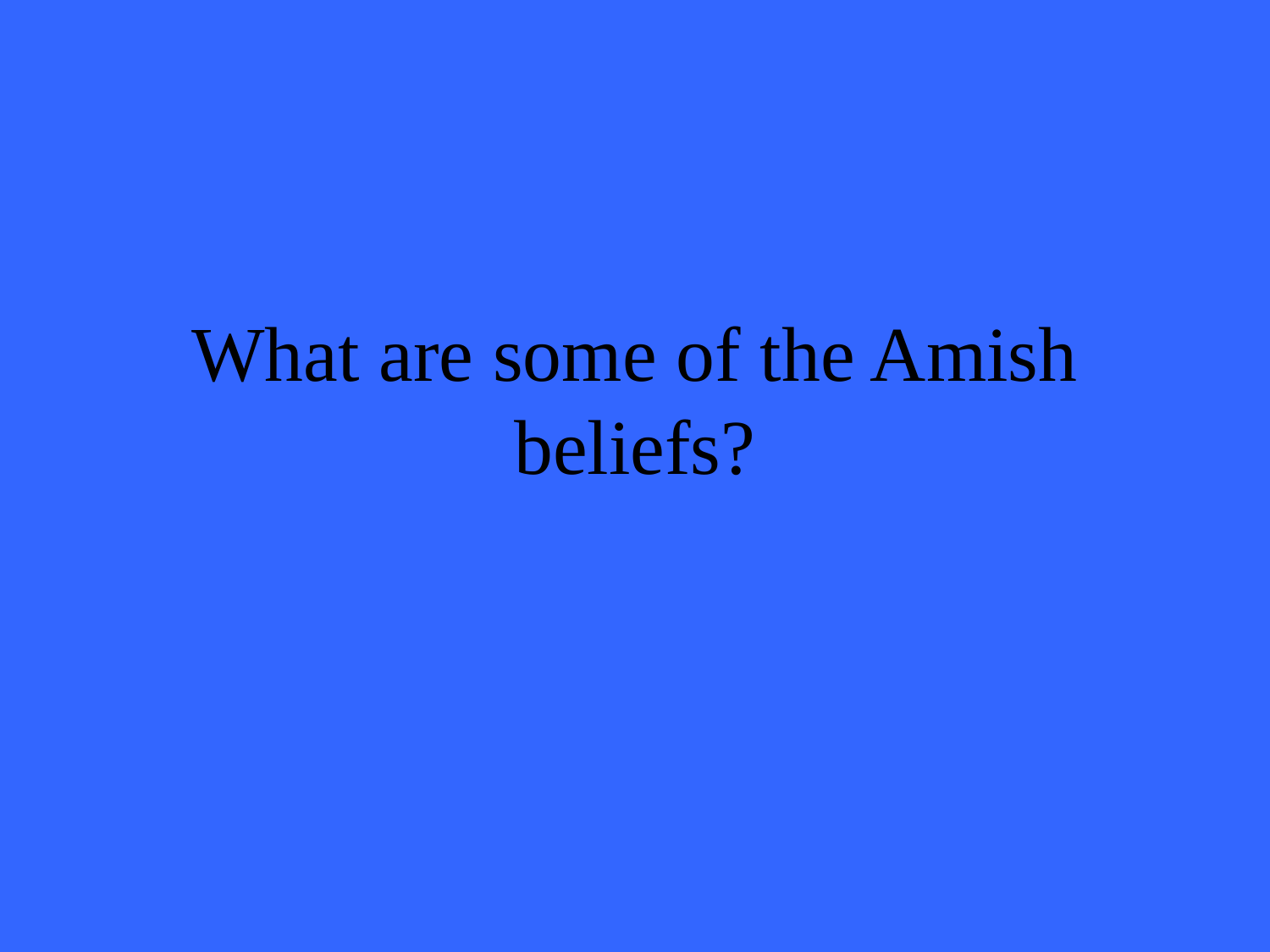

# What are some of the Amish beliefs?